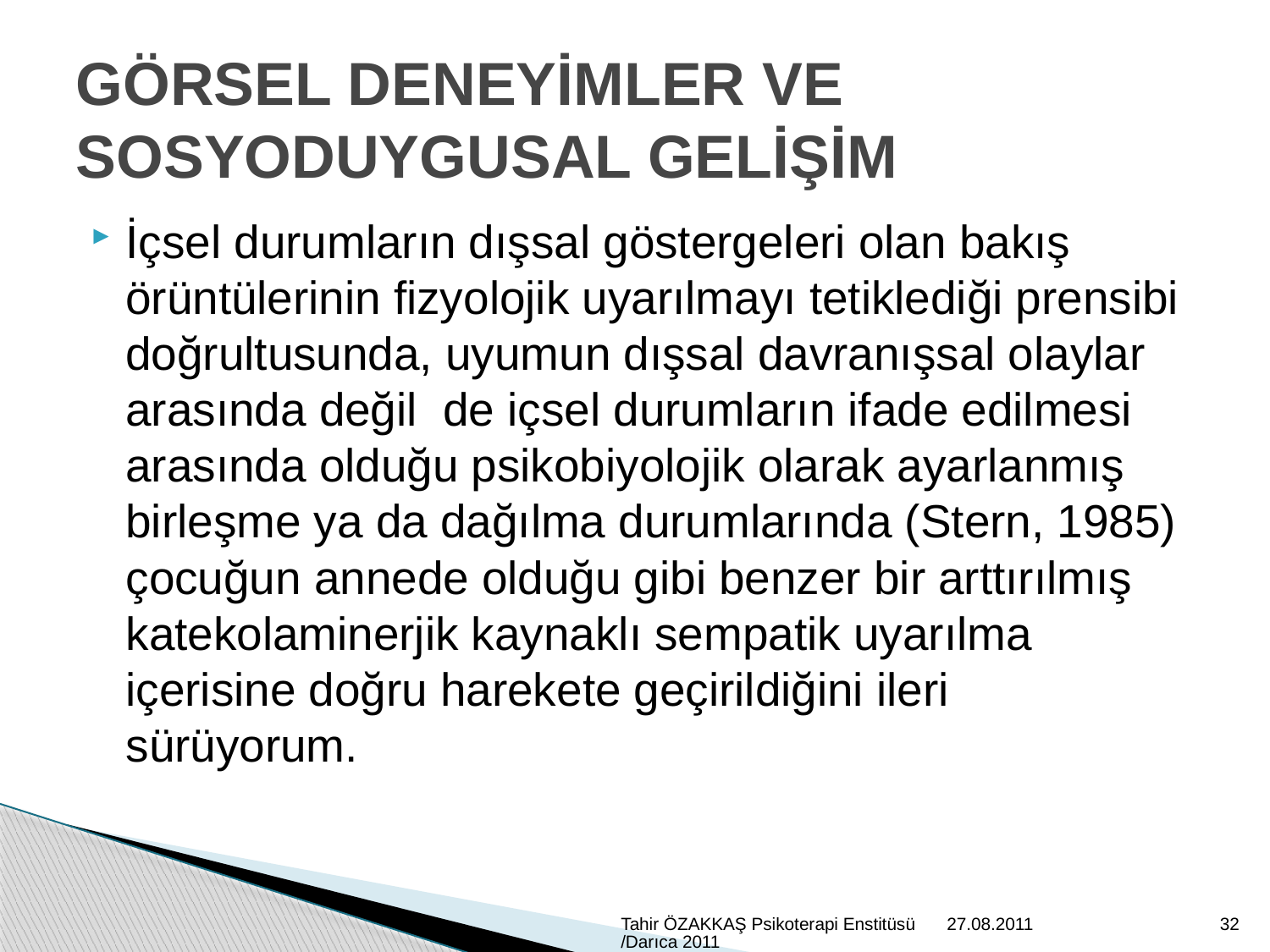

# GÖRSEL DENEYİMLER VE SOSYODUYGUSAL GELİŞİM
İçsel durumların dışsal göstergeleri olan bakış örüntülerinin fizyolojik uyarılmayı tetiklediği prensibi doğrultusunda, uyumun dışsal davranışsal olaylar arasında değil  de içsel durumların ifade edilmesi arasında olduğu psikobiyolojik olarak ayarlanmış birleşme ya da dağılma durumlarında (Stern, 1985) çocuğun annede olduğu gibi benzer bir arttırılmış katekolaminerjik kaynaklı sempatik uyarılma içerisine doğru harekete geçirildiğini ileri sürüyorum.
Tahir ÖZAKKAŞ Psikoterapi Enstitüsü /Darıca 2011
27.08.2011
32